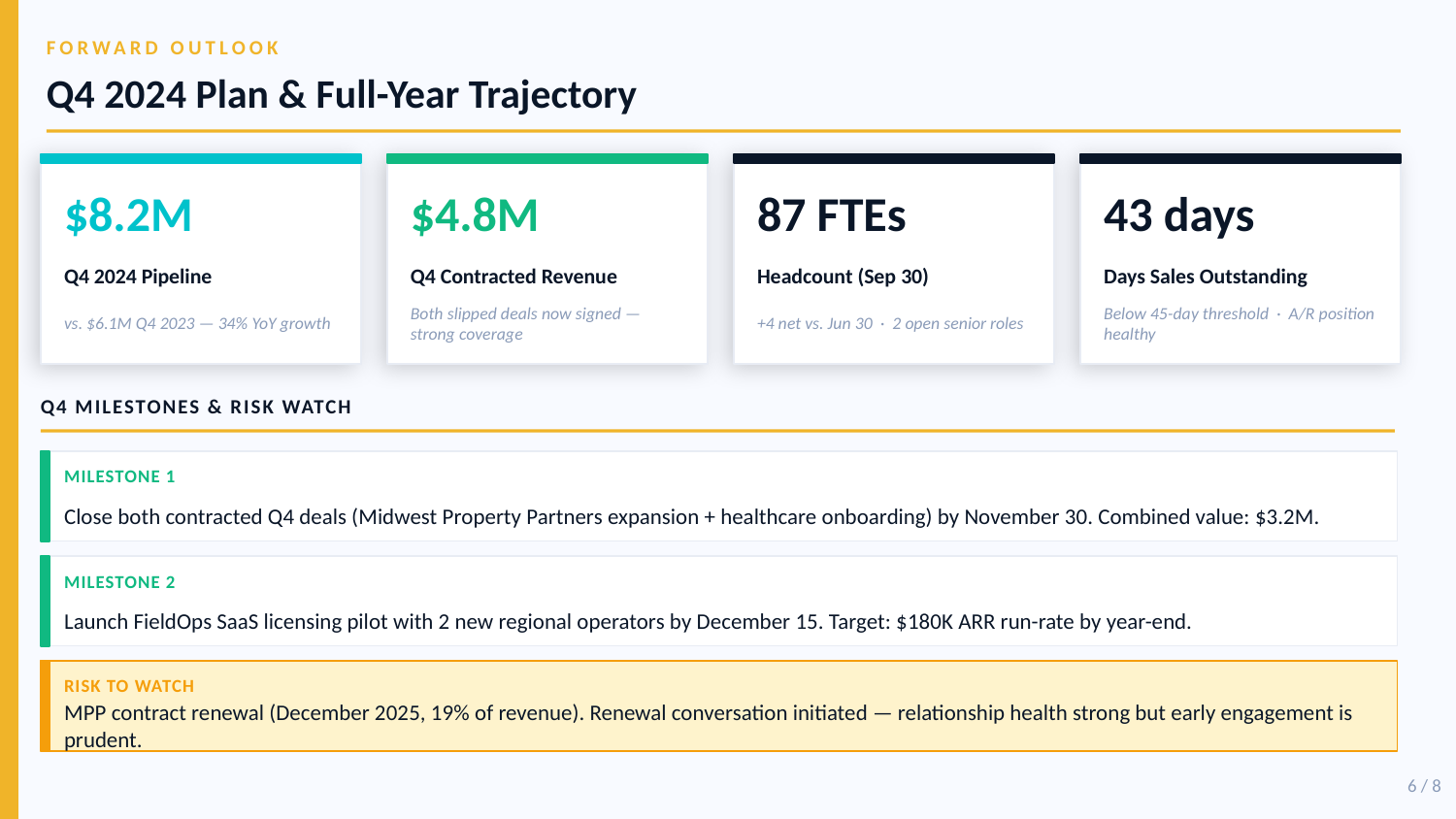

FORWARD OUTLOOK
Q4 2024 Plan & Full-Year Trajectory

$8.2M
$4.8M
87 FTEs
43 days
Q4 2024 Pipeline
Q4 Contracted Revenue
Headcount (Sep 30)
Days Sales Outstanding
vs. $6.1M Q4 2023 — 34% YoY growth
Both slipped deals now signed — strong coverage
+4 net vs. Jun 30  ·  2 open senior roles
Below 45-day threshold  ·  A/R position healthy
Q4 MILESTONES & RISK WATCH

MILESTONE 1
Close both contracted Q4 deals (Midwest Property Partners expansion + healthcare onboarding) by November 30. Combined value: $3.2M.

MILESTONE 2
Launch FieldOps SaaS licensing pilot with 2 new regional operators by December 15. Target: $180K ARR run-rate by year-end.

RISK TO WATCH
MPP contract renewal (December 2025, 19% of revenue). Renewal conversation initiated — relationship health strong but early engagement is prudent.
6 / 8